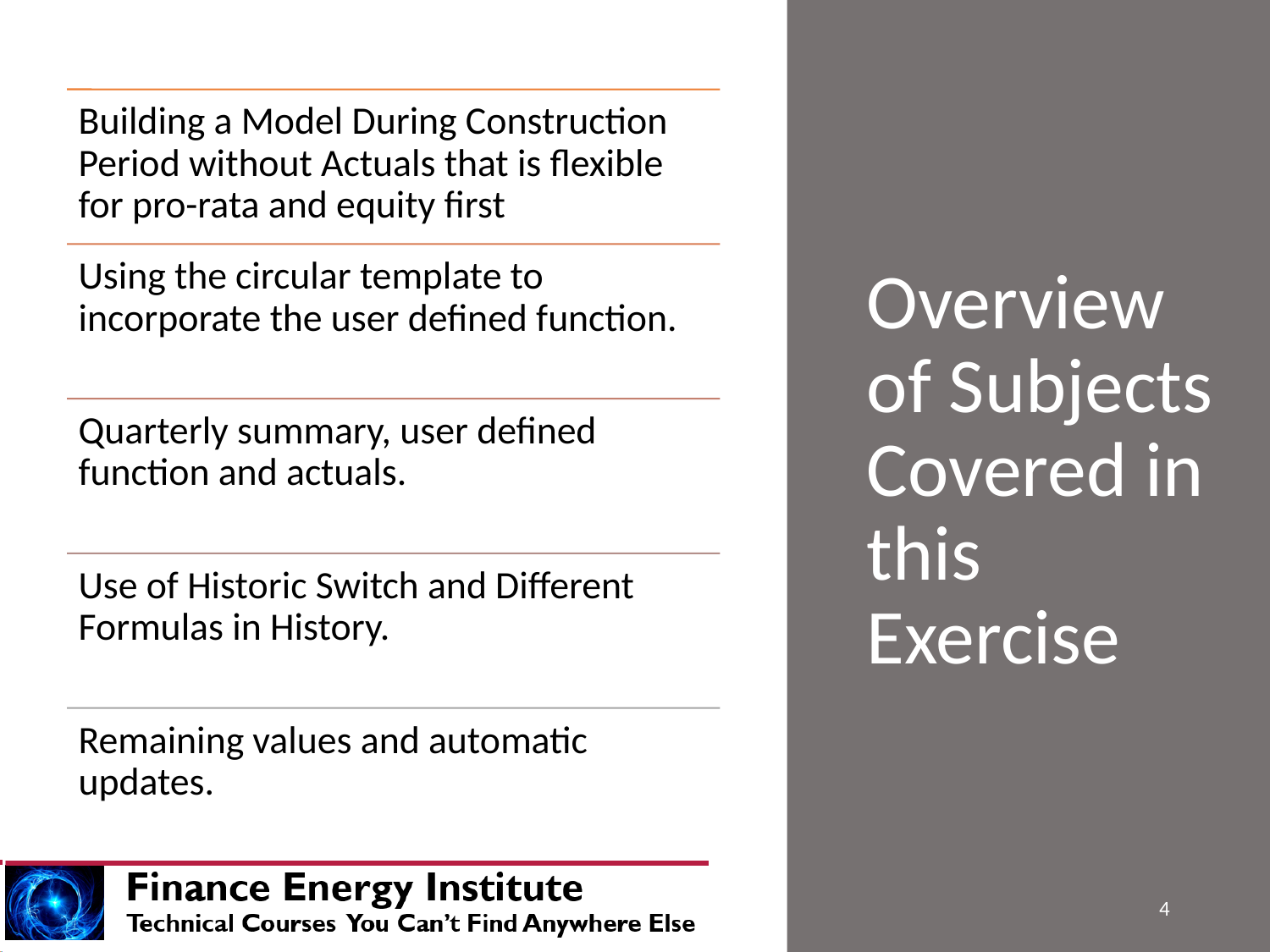

Building a Model During Construction Period without Actuals that is flexible for pro-rata and equity first
Using the circular template to incorporate the user defined function.
Quarterly summary, user defined function and actuals.
Use of Historic Switch and Different Formulas in History.
Remaining values and automatic updates.
# Overview of Subjects Covered in this Exercise
4